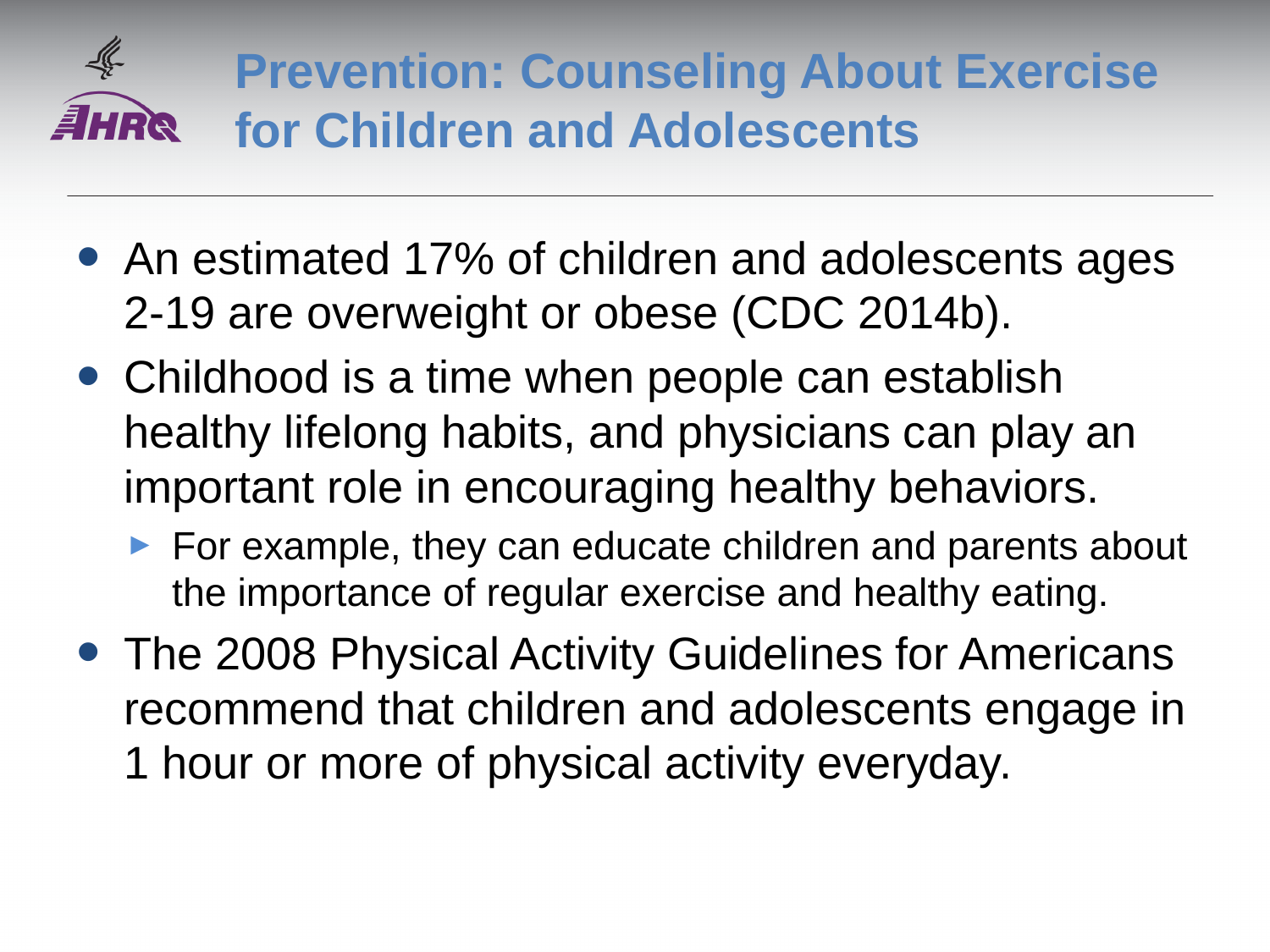

# Prevention: Counseling About Exercise for Children and Adolescents
An estimated 17% of children and adolescents ages 2-19 are overweight or obese (CDC 2014b).
Childhood is a time when people can establish healthy lifelong habits, and physicians can play an important role in encouraging healthy behaviors.
For example, they can educate children and parents about the importance of regular exercise and healthy eating.
The 2008 Physical Activity Guidelines for Americans recommend that children and adolescents engage in 1 hour or more of physical activity everyday.